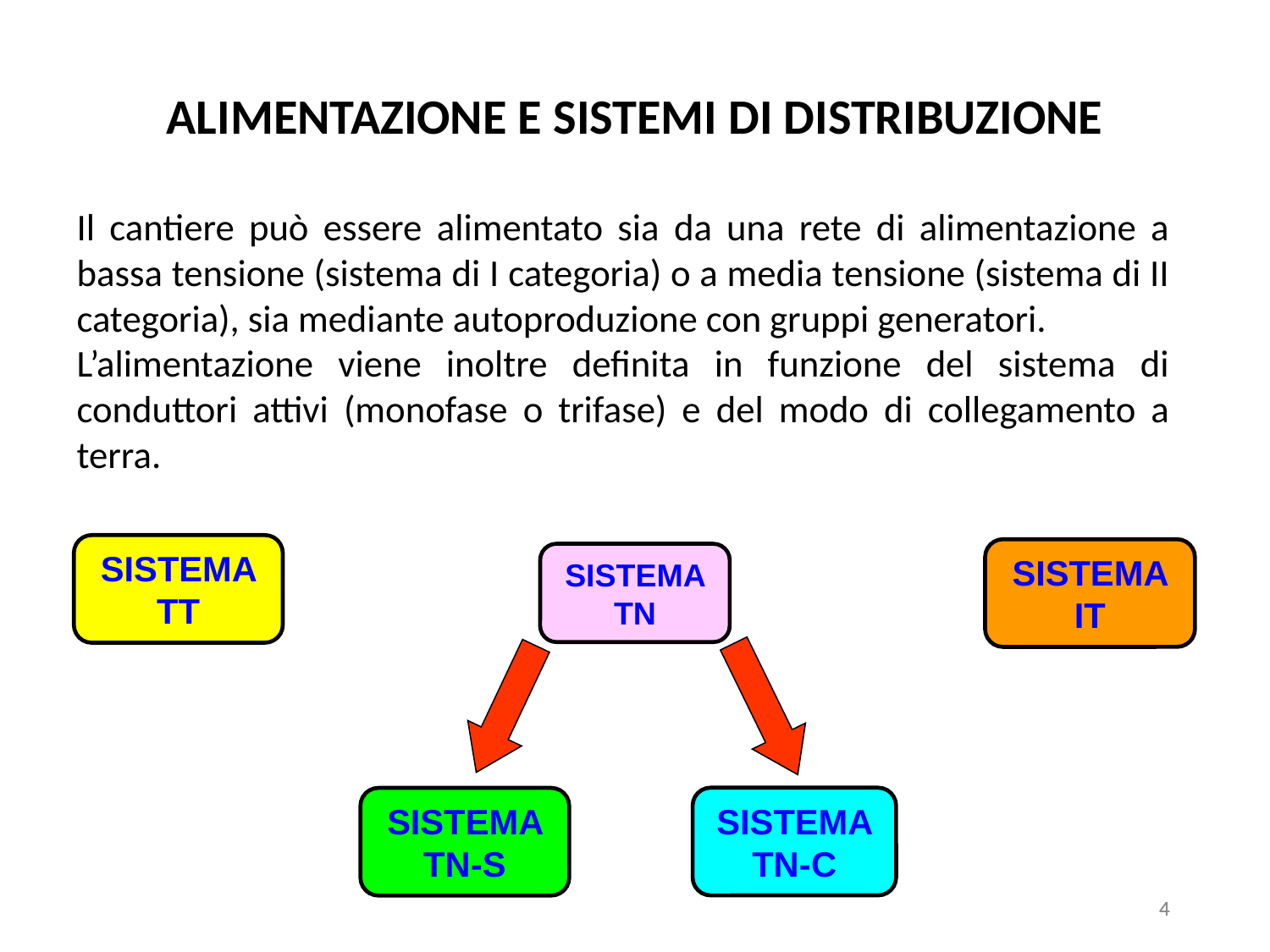

ALIMENTAZIONE E SISTEMI DI DISTRIBUZIONE
Il cantiere può essere alimentato sia da una rete di alimentazione a bassa tensione (sistema di I categoria) o a media tensione (sistema di II categoria), sia mediante autoproduzione con gruppi generatori.
L’alimentazione viene inoltre definita in funzione del sistema di conduttori attivi (monofase o trifase) e del modo di collegamento a terra.
SISTEMA TT
SISTEMA IT
SISTEMA TN

SISTEMA TN-C
SISTEMA TN-S
4
4